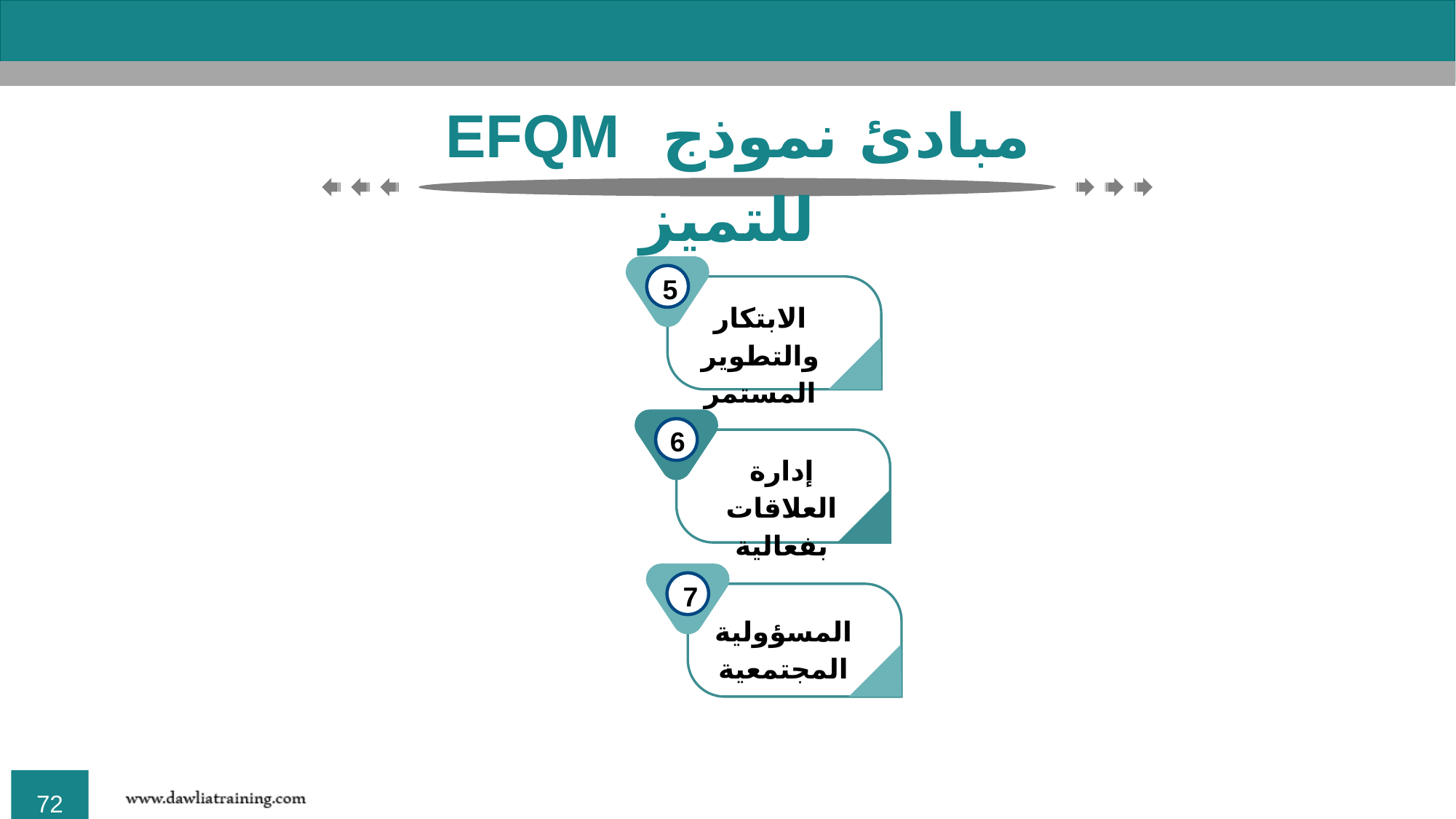

مبادئ نموذج  EFQM  للتميز

5
الابتكار والتطوير المستمر

6
إدارة العلاقات بفعالية

7
المسؤولية المجتمعية